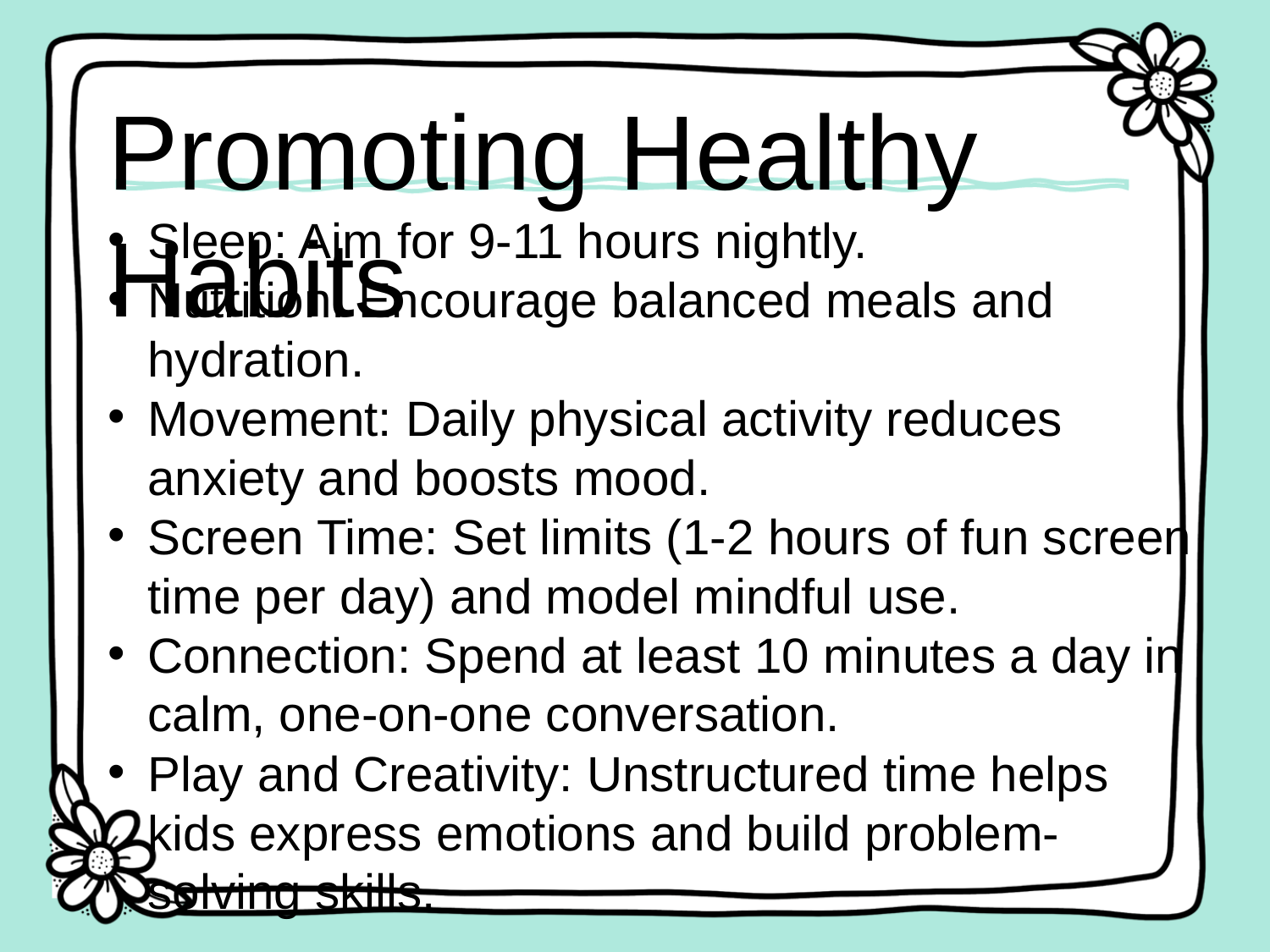

Promoting Healthy Habits
Sleep: Aim for 9-11 hours nightly.
Nutrition: Encourage balanced meals and hydration.
Movement: Daily physical activity reduces anxiety and boosts mood.
Screen Time: Set limits (1-2 hours of fun screen time per day) and model mindful use.
Connection: Spend at least 10 minutes a day in calm, one-on-one conversation.
Play and Creativity: Unstructured time helps kids express emotions and build problem-solving skills.